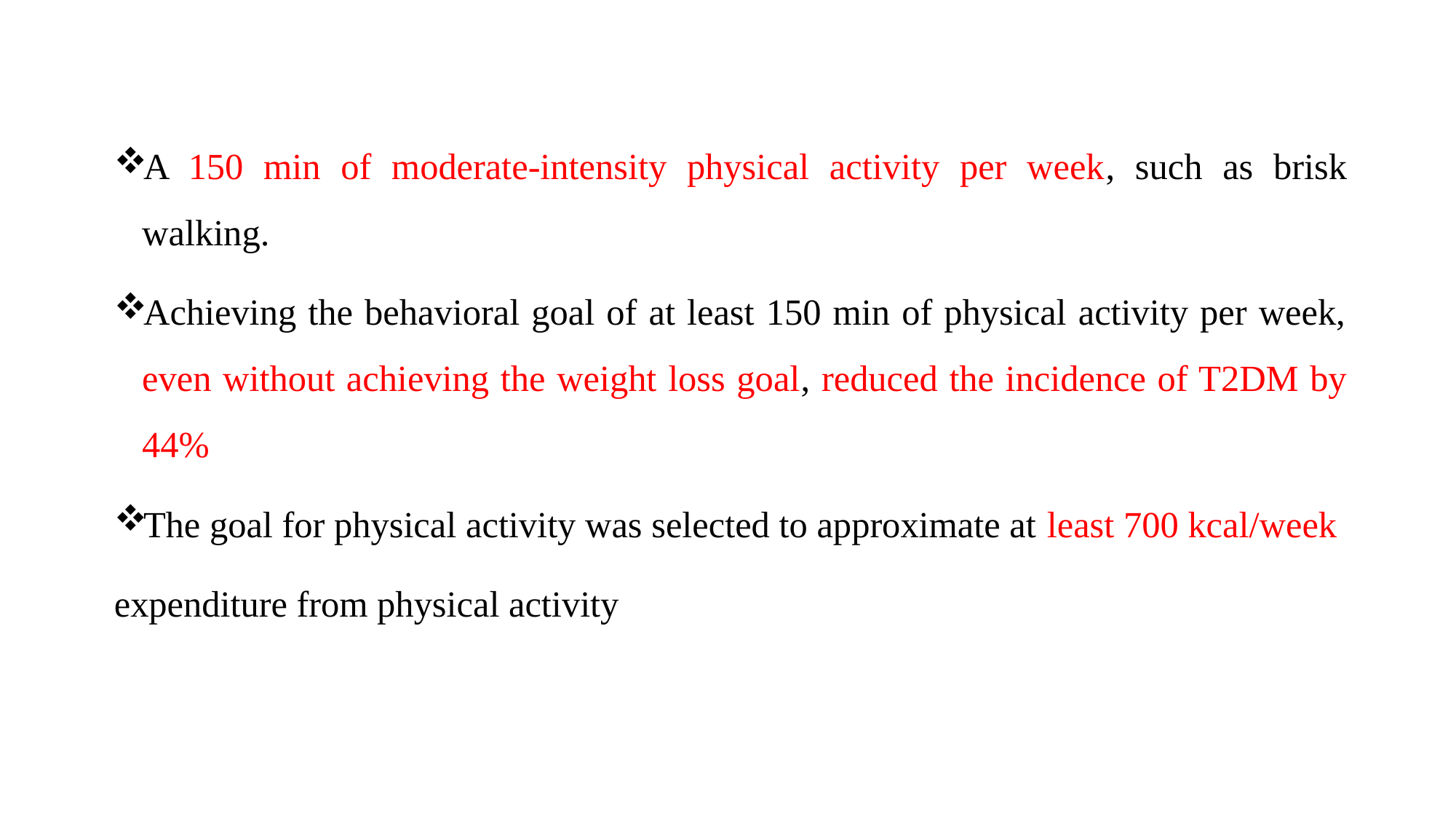

A 150 min of moderate-intensity physical activity per week, such as brisk walking.
Achieving the behavioral goal of at least 150 min of physical activity per week, even without achieving the weight loss goal, reduced the incidence of T2DM by 44%
The goal for physical activity was selected to approximate at least 700 kcal/week
expenditure from physical activity